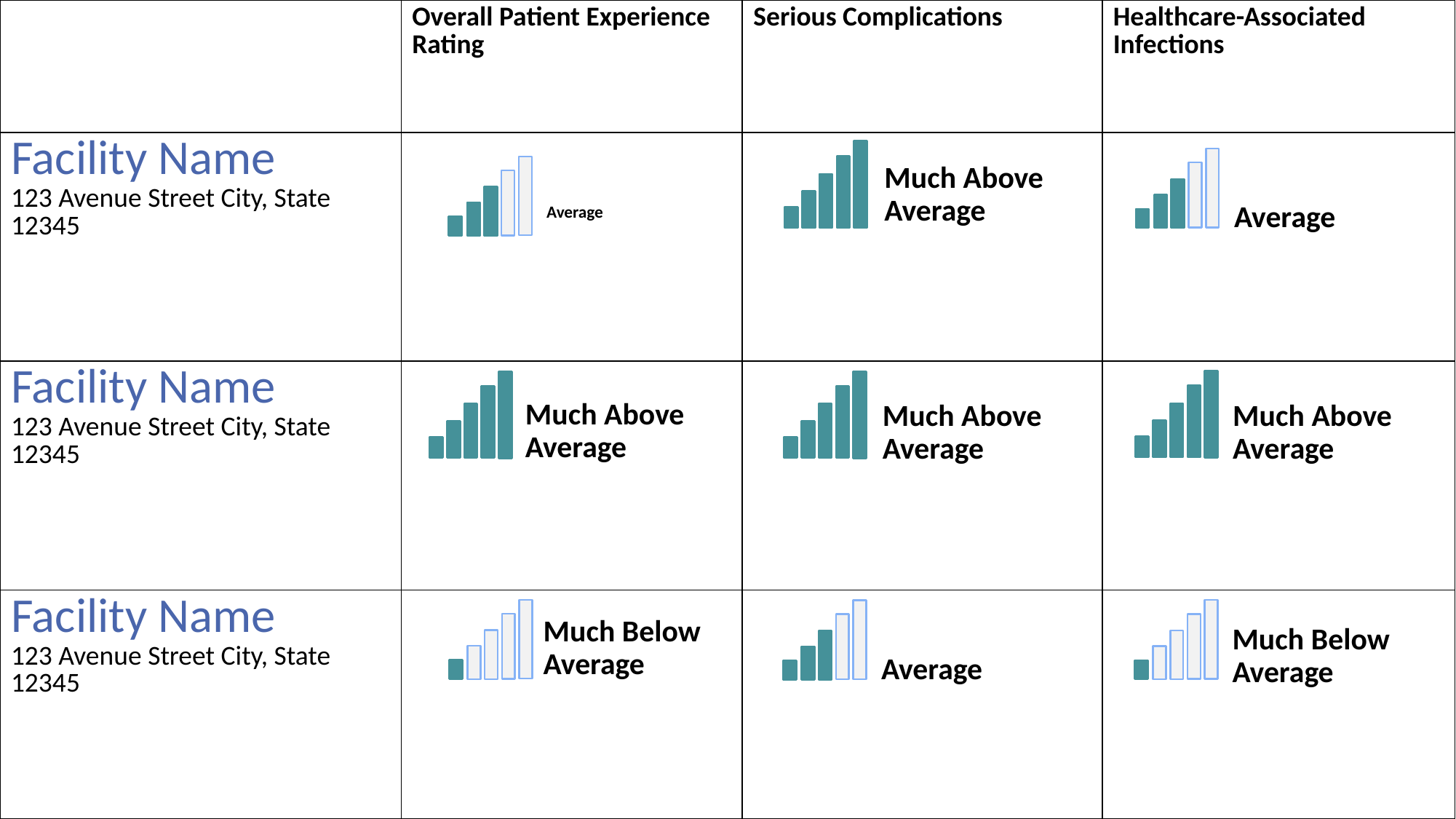

|  | Overall Patient Experience Rating | Serious Complications | Healthcare-Associated Infections |
| --- | --- | --- | --- |
| Facility Name 123 Avenue Street City, State 12345 |  |  |  |
| Facility Name 123 Avenue Street City, State 12345 |  |  |  |
| Facility Name 123 Avenue Street City, State 12345 |  |  |  |

Much Above Average

Average

Average

Much Above Average
Much Above Average
Much Above Average

Much Below Average
Much Below Average
Average